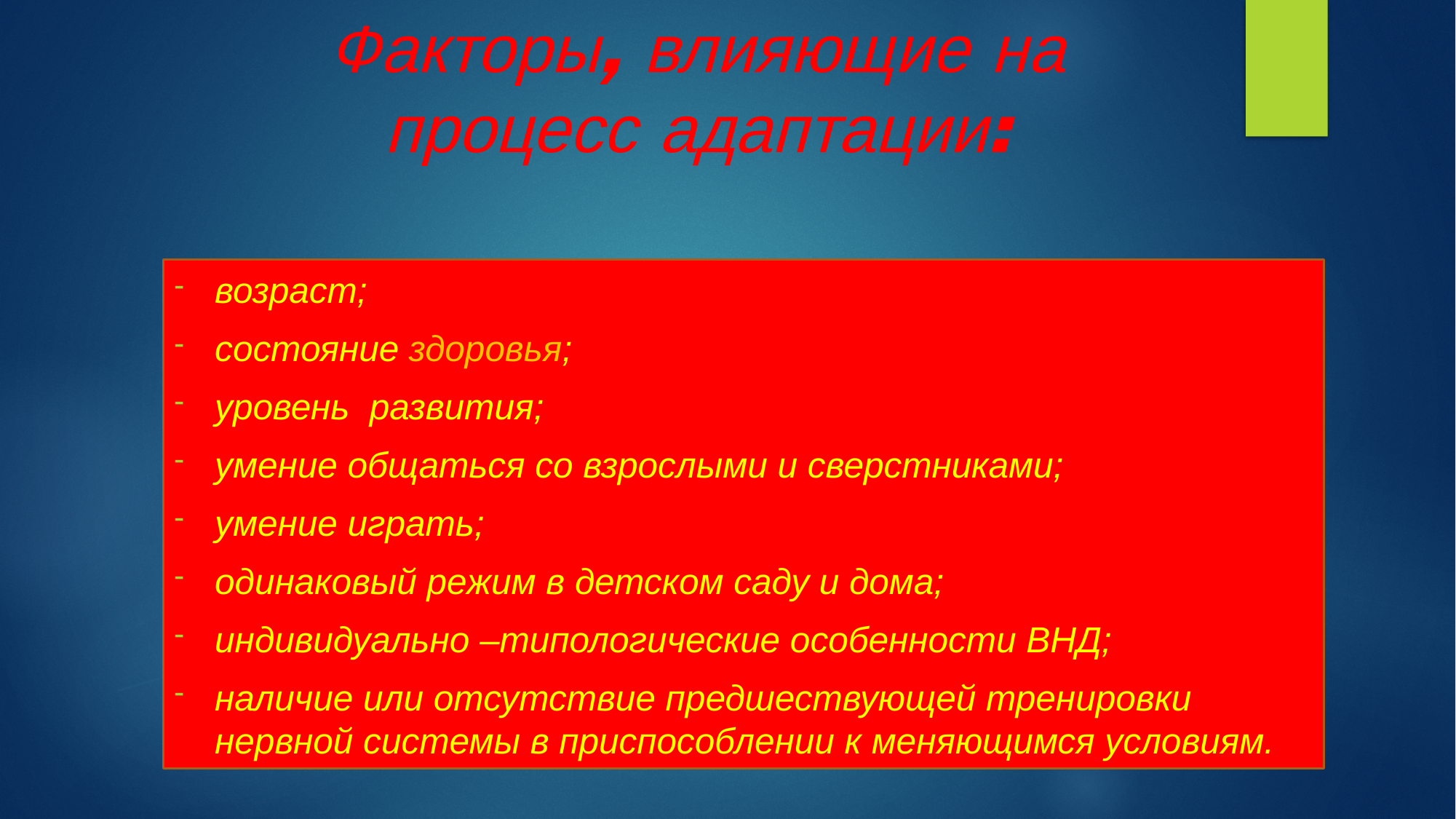

# Факторы, влияющие на процесс адаптации:
возраст;
состояние здоровья;
уровень  развития;
умение общаться со взрослыми и сверстниками;
умение играть;
одинаковый режим в детском саду и дома;
индивидуально –типологические особенности ВНД;
наличие или отсутствие предшествующей тренировки нервной системы в приспособлении к меняющимся условиям.